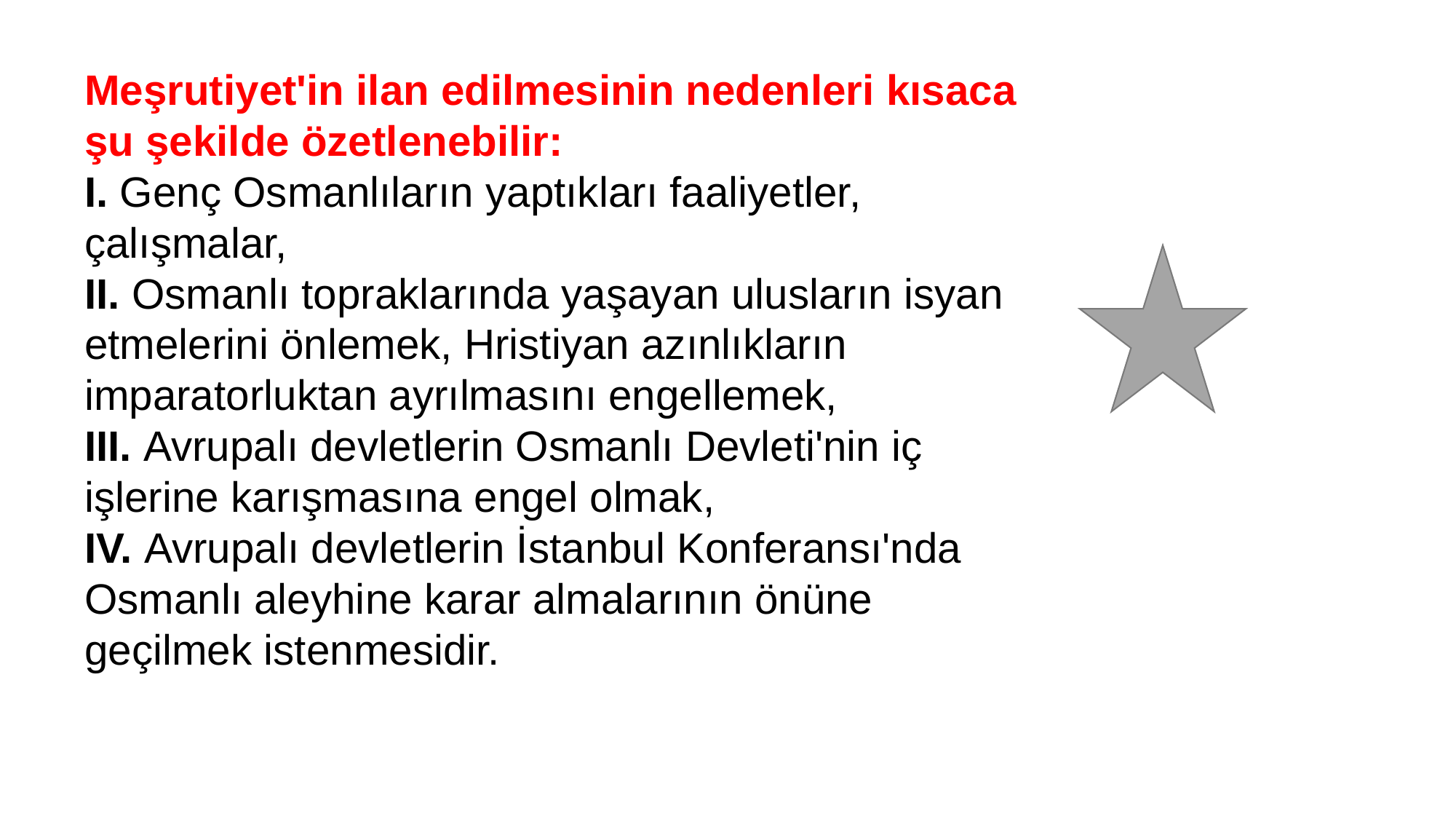

Meşrutiyet'in ilan edilmesinin nedenleri kısaca şu şekilde özetlenebilir:
I. Genç Osmanlıların yaptıkları faaliyetler, çalışmalar,
II. Osmanlı topraklarında yaşayan ulusların isyan etmelerini önlemek, Hristiyan azınlıkların imparatorluktan ayrılmasını engellemek,
III. Avrupalı devletlerin Osmanlı Devleti'nin iç işlerine karışmasına engel olmak,
IV. Avrupalı devletlerin İstanbul Konferansı'nda Osmanlı aleyhine karar almalarının önüne geçilmek istenmesidir.